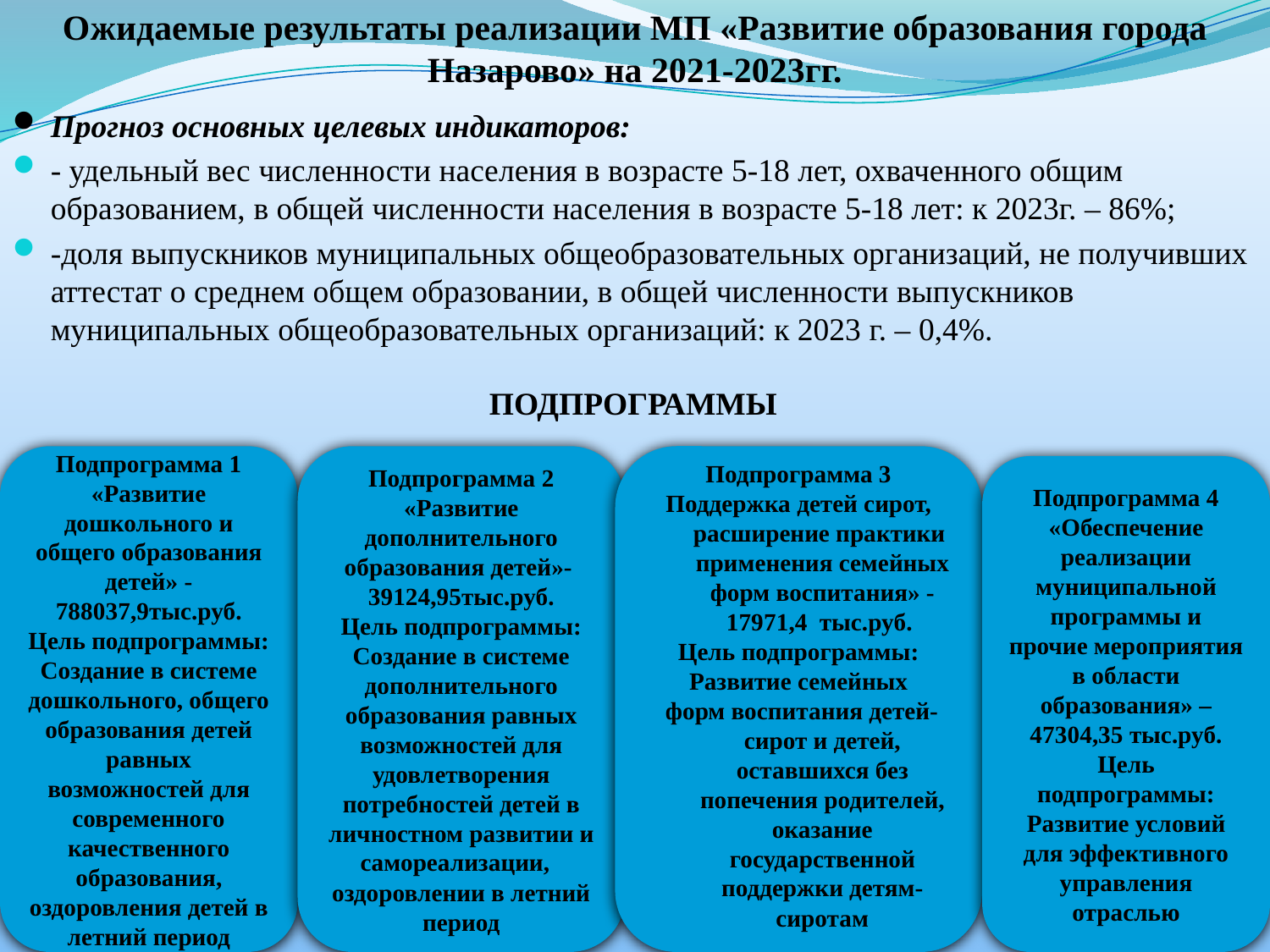

# Ожидаемые результаты реализации МП «Развитие образования города Назарово» на 2021-2023гг.
Прогноз основных целевых индикаторов:
- удельный вес численности населения в возрасте 5-18 лет, охваченного общим образованием, в общей численности населения в возрасте 5-18 лет: к 2023г. – 86%;
-доля выпускников муниципальных общеобразовательных организаций, не получивших аттестат о среднем общем образовании, в общей численности выпускников муниципальных общеобразовательных организаций: к 2023 г. – 0,4%.
ПОДПРОГРАММЫ
Подпрограмма 1
«Развитие дошкольного и общего образования детей» -788037,9тыс.руб.
Цель подпрограммы:
Создание в системе дошкольного, общего образования детей равных возможностей для современного качественного образования, оздоровления детей в летний период

Подпрограмма 2
«Развитие дополнительного образования детей»-  39124,95тыс.руб.
Цель подпрограммы:
Создание в системе дополнительного образования равных возможностей для удовлетворения потребностей детей в личностном развитии и самореализации,
оздоровлении в летний период

Подпрограмма 3
Поддержка детей сирот, расширение практики  применения семейных форм воспитания» - 17971,4  тыс.руб.
Цель подпрограммы:
Развитие семейных
 форм воспитания детей-сирот и детей, оставшихся без попечения родителей, оказание государственной поддержки детям-сиротам

Подпрограмма 4 «Обеспечение реализации муниципальной программы и прочие мероприятия в области образования» – 47304,35 тыс.руб.
Цель подпрограммы: Развитие условий для эффективного управления отраслью